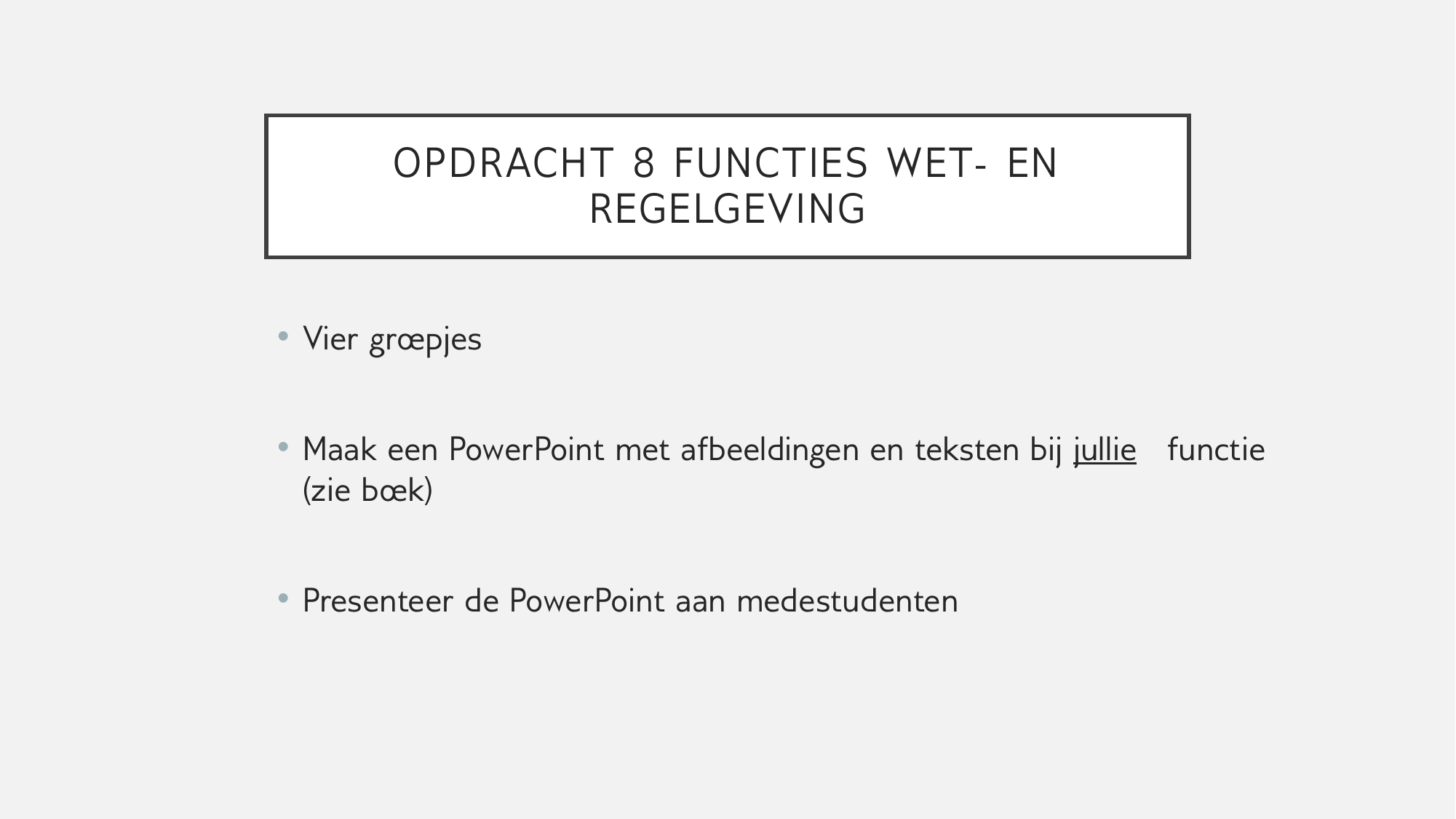

# Opdracht 8 functies wet- en regelgeving
Vier groepjes

Maak een PowerPoint met afbeeldingen en teksten bij jullie   functie (zie boek)

Presenteer de PowerPoint aan medestudenten